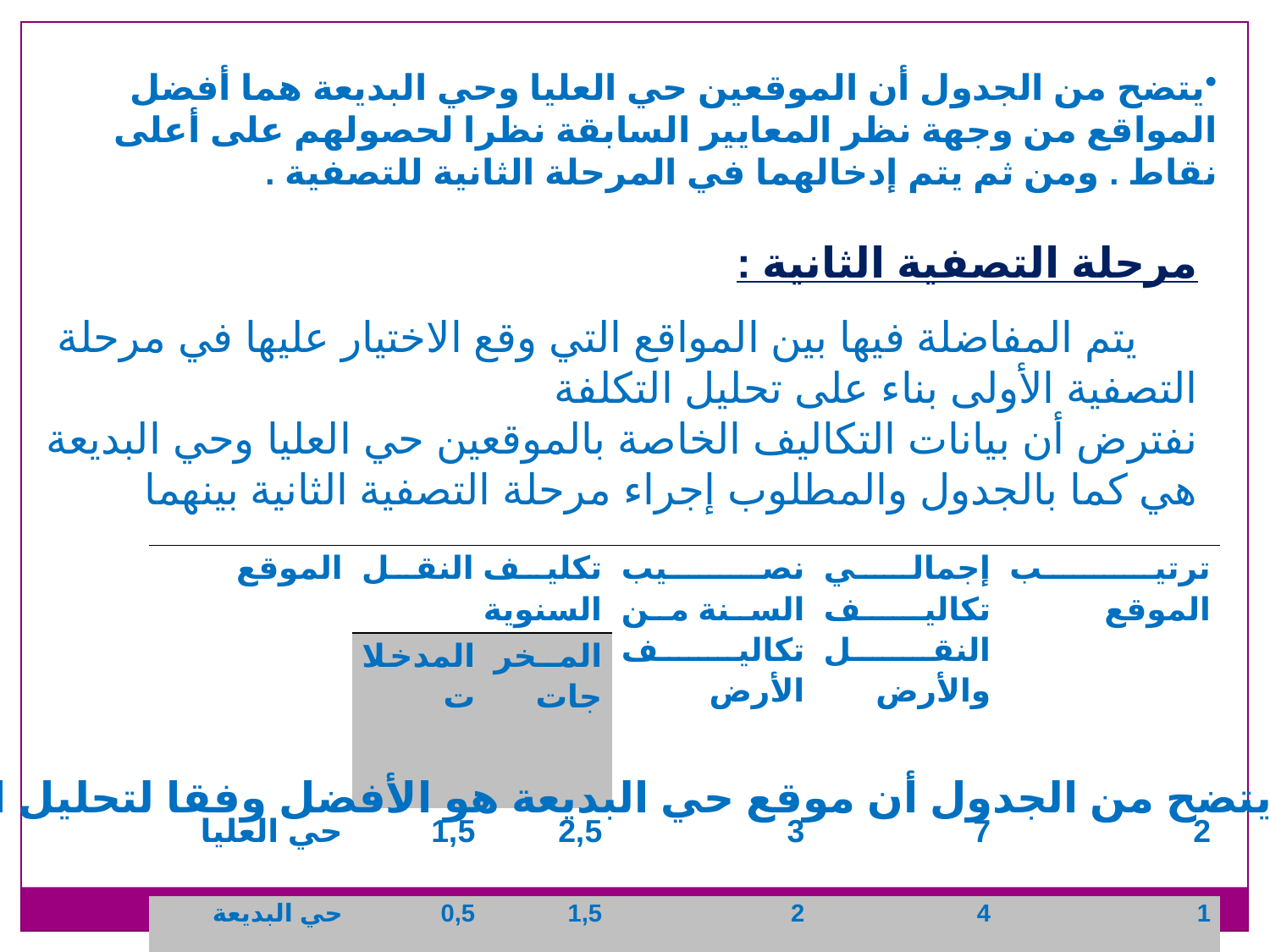

يتضح من الجدول أن الموقعين حي العليا وحي البديعة هما أفضل المواقع من وجهة نظر المعايير السابقة نظرا لحصولهم على أعلى نقاط . ومن ثم يتم إدخالهما في المرحلة الثانية للتصفية .

مرحلة التصفية الثانية :

     يتم المفاضلة فيها بين المواقع التي وقع الاختيار عليها في مرحلة التصفية الأولى بناء على تحليل التكلفة
نفترض أن بيانات التكاليف الخاصة بالموقعين حي العليا وحي البديعة هي كما بالجدول والمطلوب إجراء مرحلة التصفية الثانية بينهما
| الموقع | تكليف النقل السنوية |  | نصيب السنة من تكاليف الأرض | إجمالي تكاليف النقل والأرض | ترتيب الموقع |
| --- | --- | --- | --- | --- | --- |
|  | المدخلات | المخرجات |  |  |  |
| حي العليا | 1,5 | 2,5 | 3 | 7 | 2 |
| حي البديعة | 0,5 | 1,5 | 2 | 4 | 1 |
يتضح من الجدول أن موقع حي البديعة هو الأفضل وفقا لتحليل التكاليف